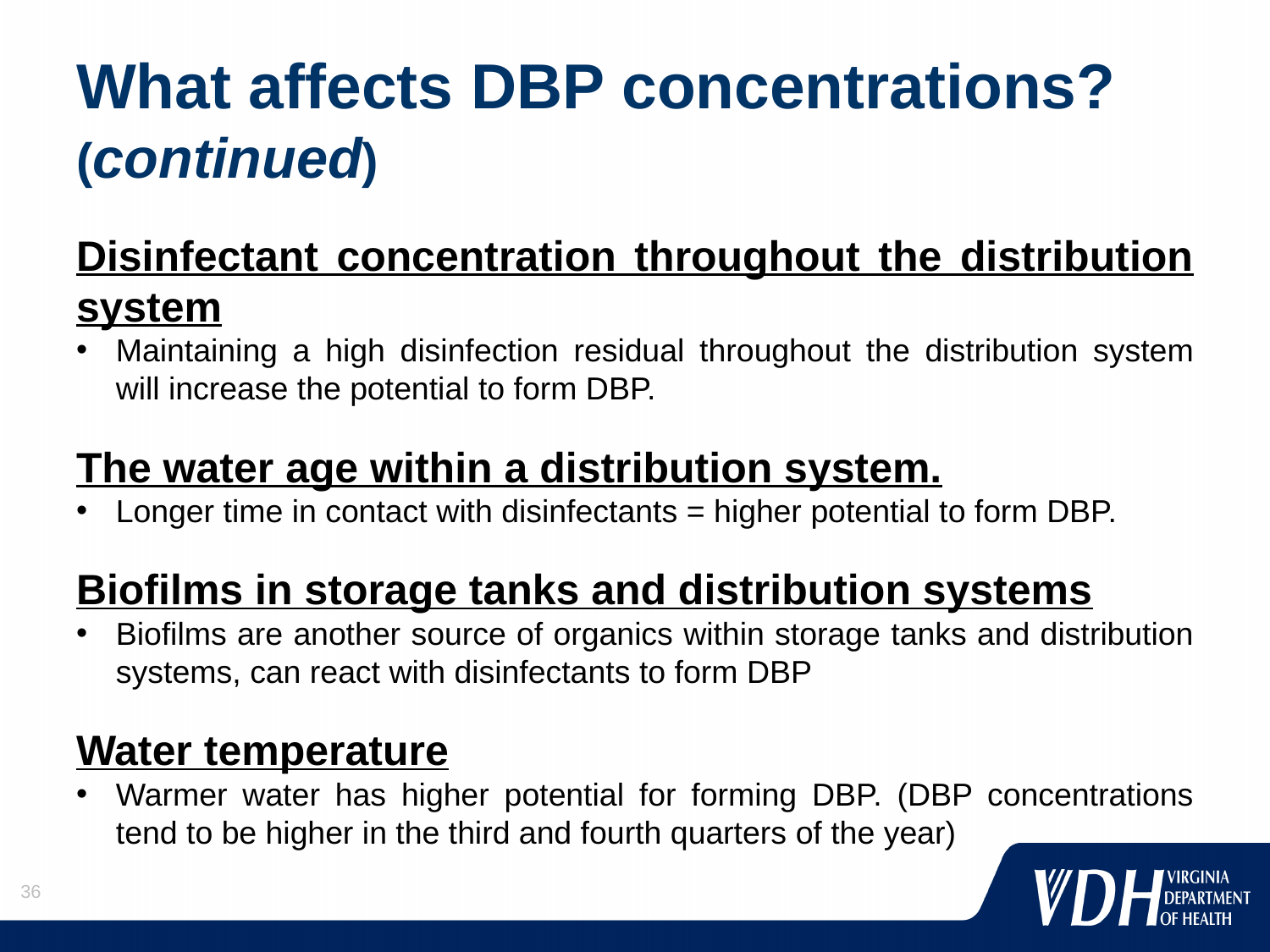

# What affects DBP concentrations? (continued)
Disinfectant concentration throughout the distribution system
Maintaining a high disinfection residual throughout the distribution system will increase the potential to form DBP.

The water age within a distribution system.
Longer time in contact with disinfectants = higher potential to form DBP.

Biofilms in storage tanks and distribution systems
Biofilms are another source of organics within storage tanks and distribution systems, can react with disinfectants to form DBP

Water temperature
Warmer water has higher potential for forming DBP. (DBP concentrations tend to be higher in the third and fourth quarters of the year)

36